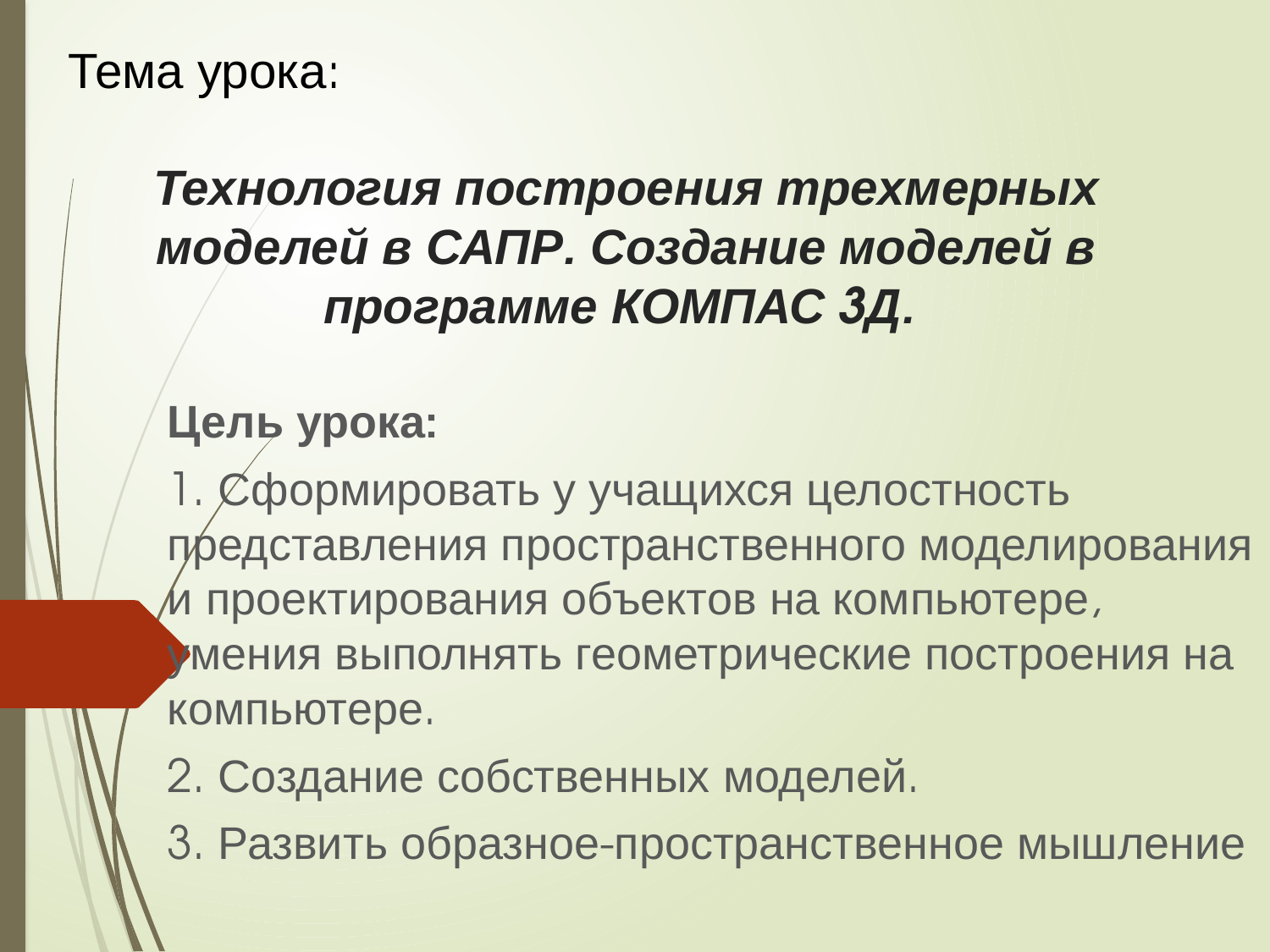

Тема урока:
# Технология построения трехмерных моделей в САПР. Создание моделей в программе КОМПАС 3Д.
Цель урока:
1. Сформировать у учащихся целостность представления пространственного моделирования и проектирования объектов на компьютере, умения выполнять геометрические построения на компьютере.
2. Создание собственных моделей.
3. Развить образное-пространственное мышление